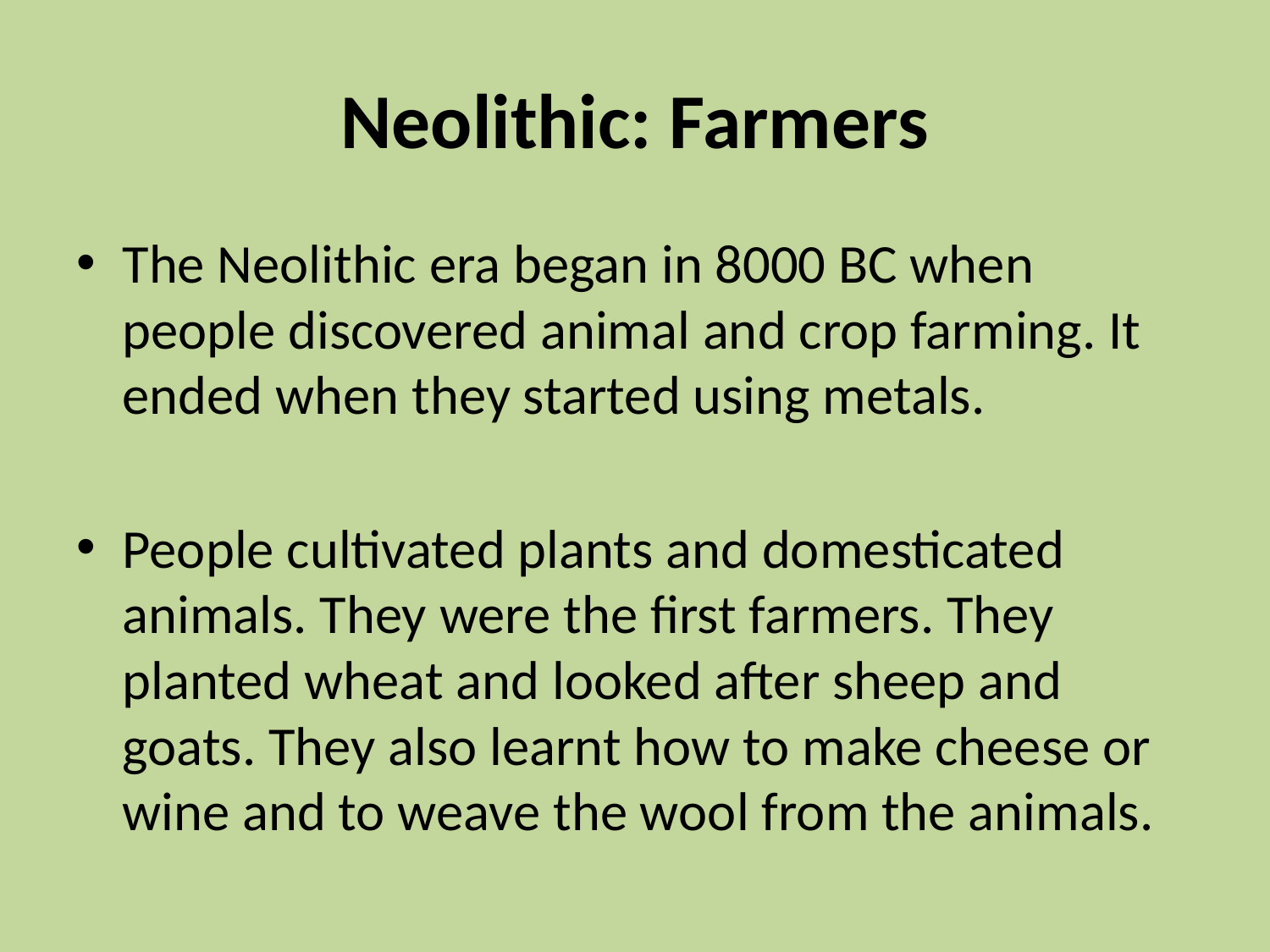

# Neolithic: Farmers
The Neolithic era began in 8000 BC when people discovered animal and crop farming. It ended when they started using metals.

People cultivated plants and domesticated animals. They were the first farmers. They planted wheat and looked after sheep and goats. They also learnt how to make cheese or wine and to weave the wool from the animals.